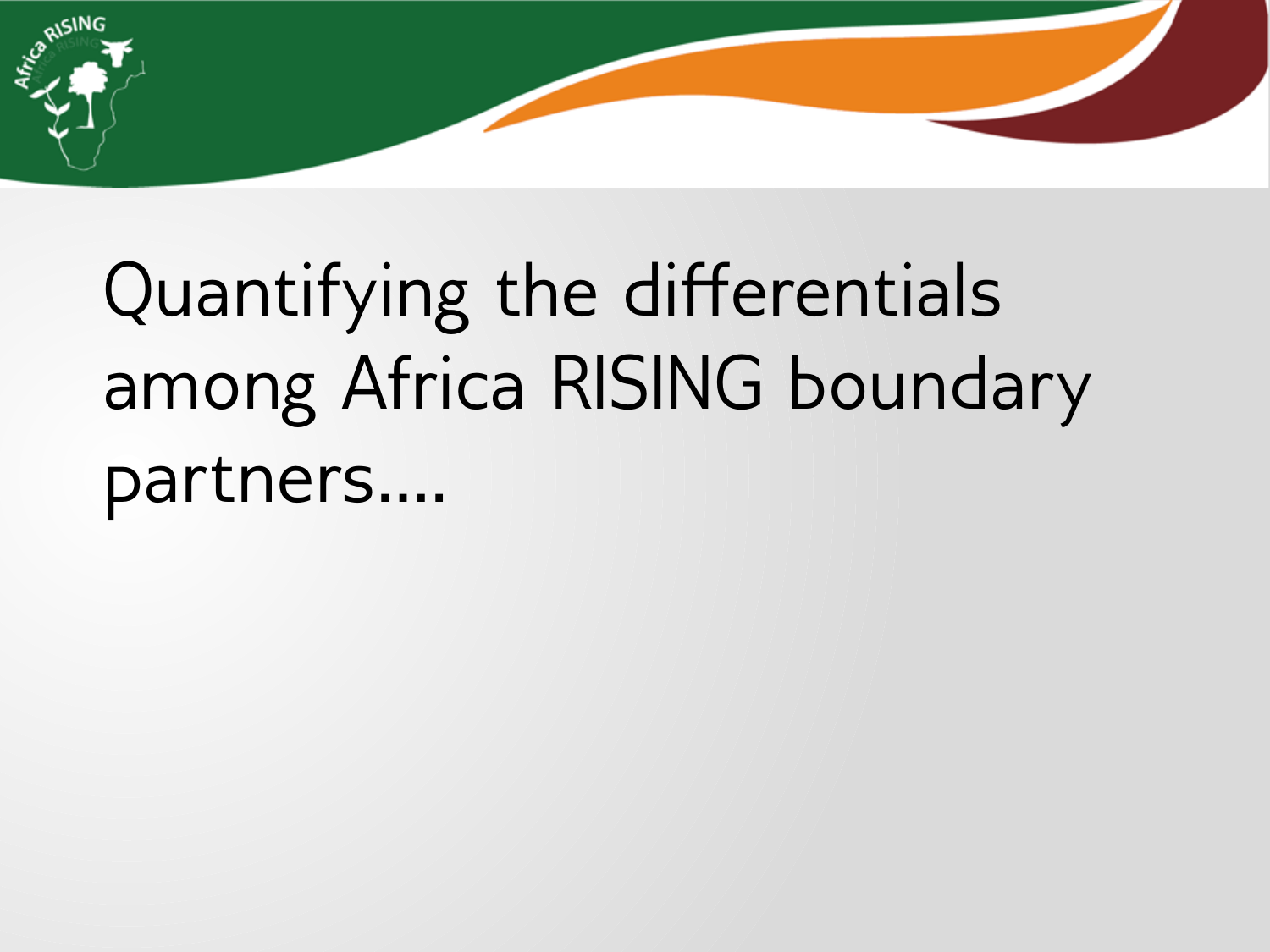

Quantifying the differentials among Africa RISING boundary partners….